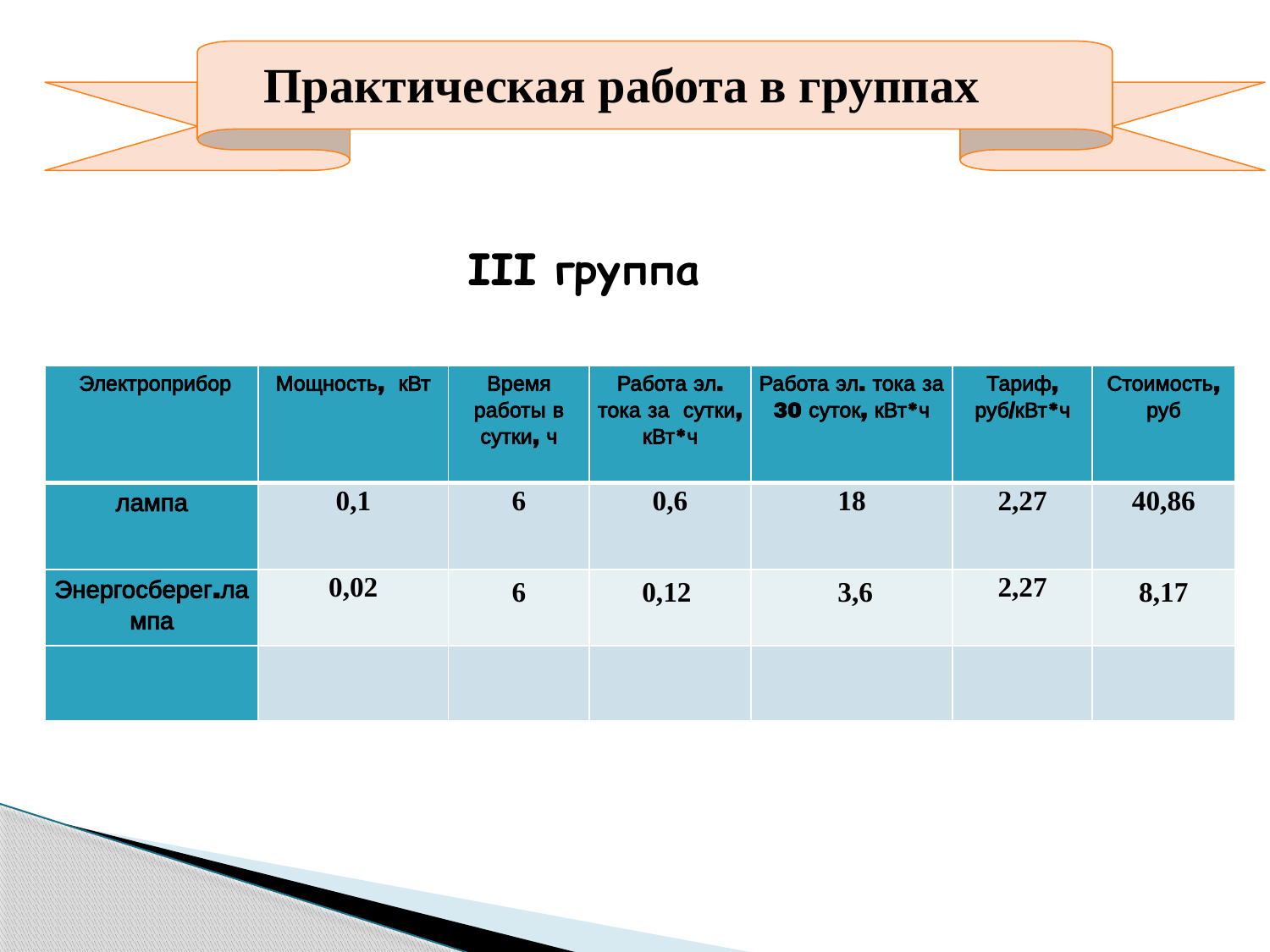

Практическая работа в группах

III группа
| Электроприбор | Мощность, кВт | Время работы в сутки, ч | Работа эл. тока за сутки, кВт\*ч | Работа эл. тока за 30 суток, кВт\*ч | Тариф, руб/кВт\*ч | Стоимость, руб |
| --- | --- | --- | --- | --- | --- | --- |
| лампа | 0,1 | 6 | 0,6 | 18 | 2,27 | 40,86 |
| Энергосберег.лампа | 0,02 | 6 | 0,12 | 3,6 | 2,27 | 8,17 |
|  |  |  |  |  |  |  |